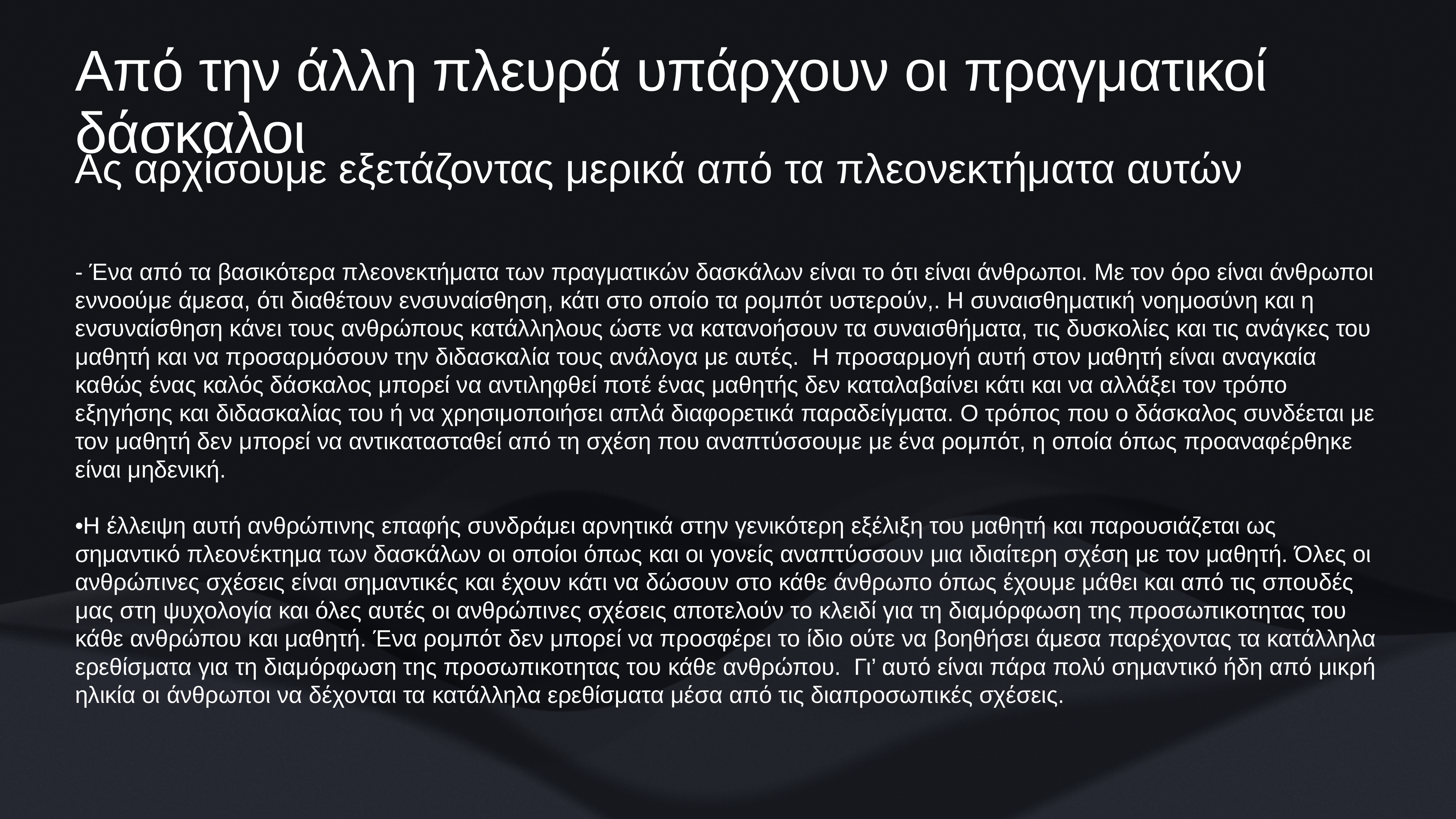

# Από την άλλη πλευρά υπάρχουν οι πραγματικοί δάσκαλοι
Ας αρχίσουμε εξετάζοντας μερικά από τα πλεονεκτήματα αυτών
- Ένα από τα βασικότερα πλεονεκτήματα των πραγματικών δασκάλων είναι το ότι είναι άνθρωποι. Με τον όρο είναι άνθρωποι εννοούμε άμεσα, ότι διαθέτουν ενσυναίσθηση, κάτι στο οποίο τα ρομπότ υστερούν,. Η συναισθηματική νοημοσύνη και η ενσυναίσθηση κάνει τους ανθρώπους κατάλληλους ώστε να κατανοήσουν τα συναισθήματα, τις δυσκολίες και τις ανάγκες του μαθητή και να προσαρμόσουν την διδασκαλία τους ανάλογα με αυτές.  Η προσαρμογή αυτή στον μαθητή είναι αναγκαία καθώς ένας καλός δάσκαλος μπορεί να αντιληφθεί ποτέ ένας μαθητής δεν καταλαβαίνει κάτι και να αλλάξει τον τρόπο εξηγήσης και διδασκαλίας του ή να χρησιμοποιήσει απλά διαφορετικά παραδείγματα. Ο τρόπος που ο δάσκαλος συνδέεται με τον μαθητή δεν μπορεί να αντικατασταθεί από τη σχέση που αναπτύσσουμε με ένα ρομπότ, η οποία όπως προαναφέρθηκε είναι μηδενική.
•Η έλλειψη αυτή ανθρώπινης επαφής συνδράμει αρνητικά στην γενικότερη εξέλιξη του μαθητή και παρουσιάζεται ως σημαντικό πλεονέκτημα των δασκάλων οι οποίοι όπως και οι γονείς αναπτύσσουν μια ιδιαίτερη σχέση με τον μαθητή. Όλες οι ανθρώπινες σχέσεις είναι σημαντικές και έχουν κάτι να δώσουν στο κάθε άνθρωπο όπως έχουμε μάθει και από τις σπουδές μας στη ψυχολογία και όλες αυτές οι ανθρώπινες σχέσεις αποτελούν το κλειδί για τη διαμόρφωση της προσωπικοτητας του κάθε ανθρώπου και μαθητή. Ένα ρομπότ δεν μπορεί να προσφέρει το ίδιο ούτε να βοηθήσει άμεσα παρέχοντας τα κατάλληλα ερεθίσματα για τη διαμόρφωση της προσωπικοτητας του κάθε ανθρώπου.  Γι’ αυτό είναι πάρα πολύ σημαντικό ήδη από μικρή ηλικία οι άνθρωποι να δέχονται τα κατάλληλα ερεθίσματα μέσα από τις διαπροσωπικές σχέσεις.